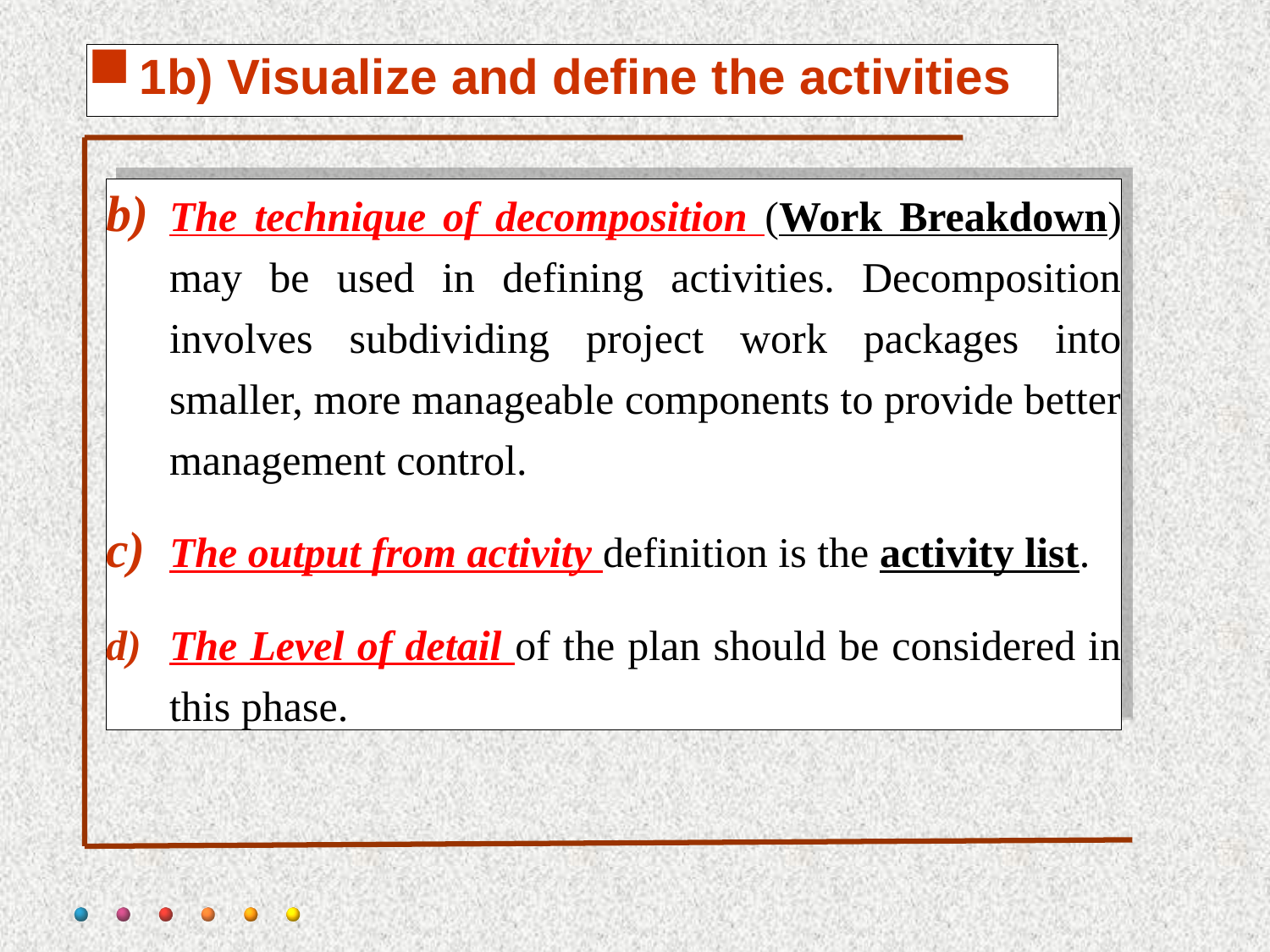

# 1b) Visualize and define the activities
The technique of decomposition (Work Breakdown) may be used in defining activities. Decomposition involves subdividing project work packages into smaller, more manageable components to provide better management control.
The output from activity definition is the activity list.
The Level of detail of the plan should be considered in this phase.